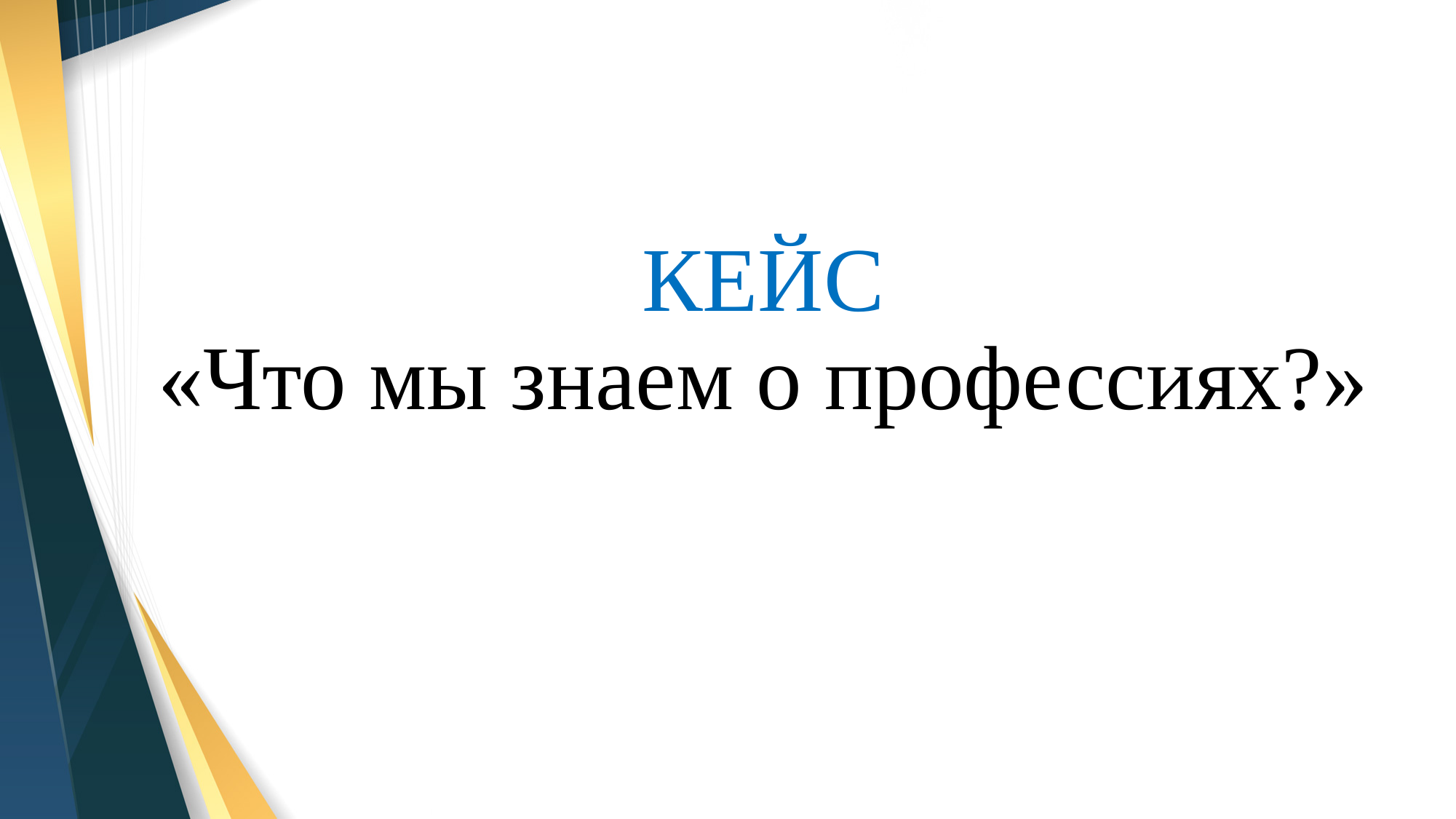

# КЕЙС «Что мы знаем о профессиях?»